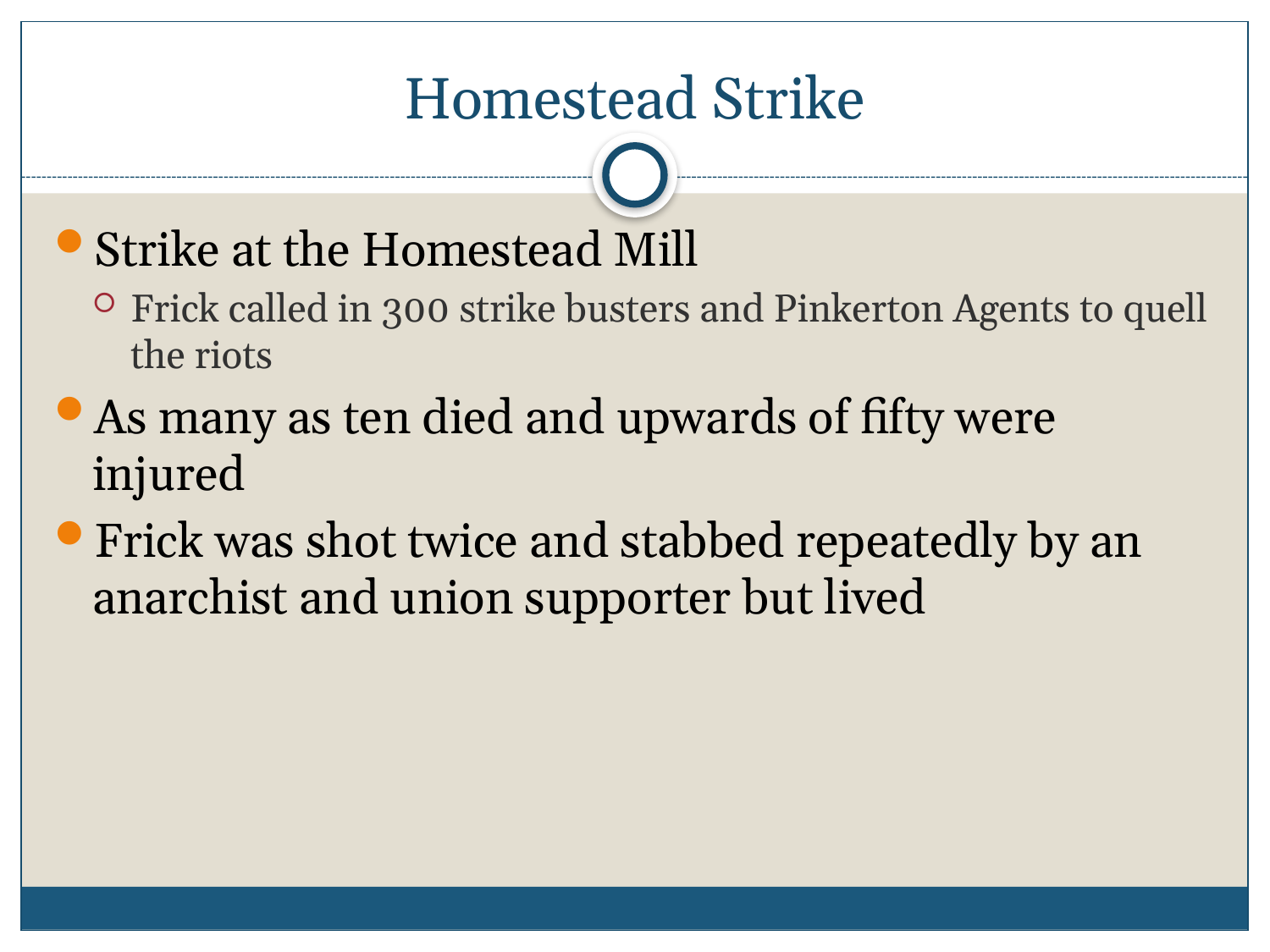

# Homestead Strike
Strike at the Homestead Mill
Frick called in 300 strike busters and Pinkerton Agents to quell the riots
As many as ten died and upwards of fifty were injured
Frick was shot twice and stabbed repeatedly by an anarchist and union supporter but lived